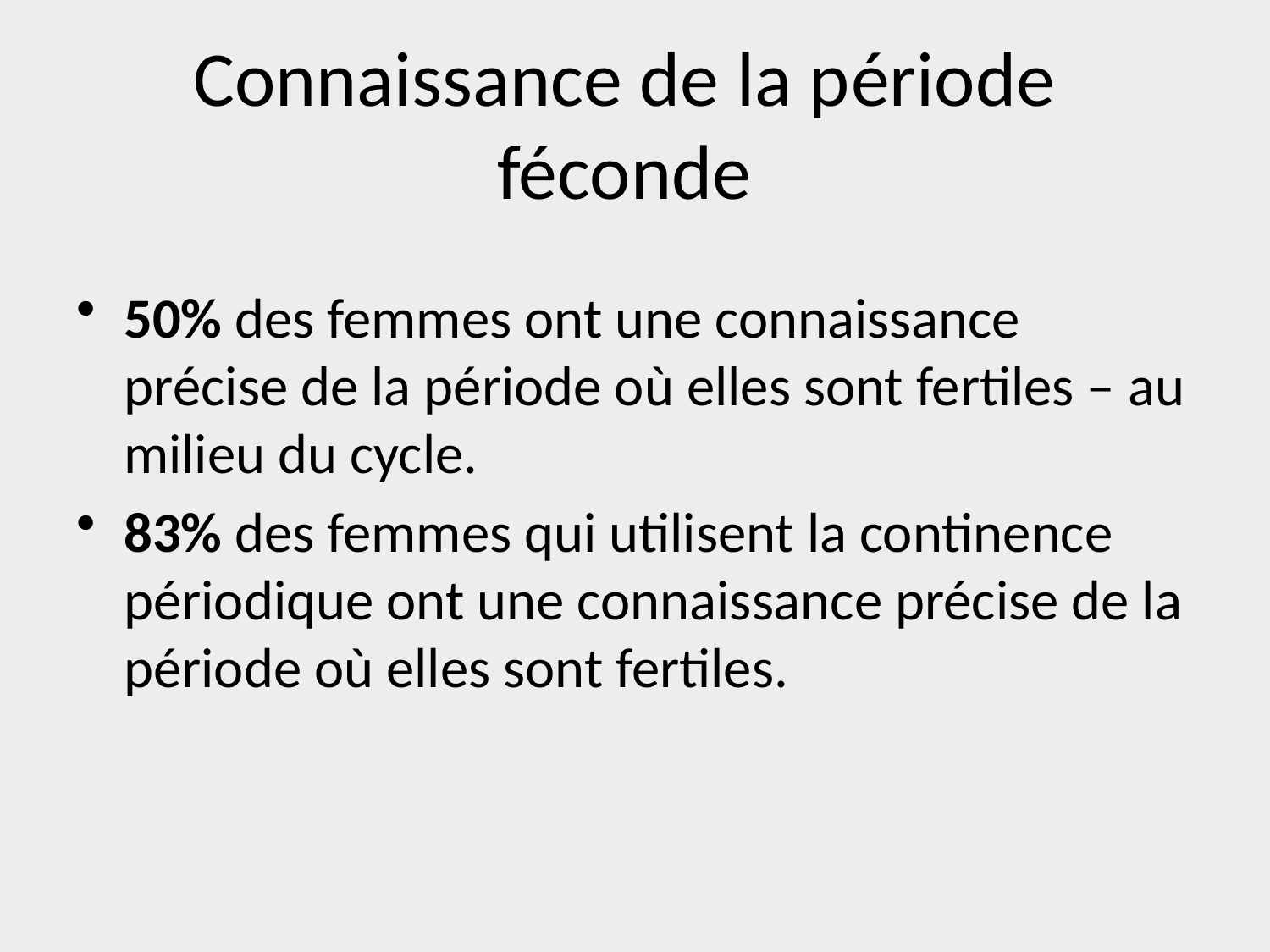

# Connaissance de la période féconde
50% des femmes ont une connaissance précise de la période où elles sont fertiles – au milieu du cycle.
83% des femmes qui utilisent la continence périodique ont une connaissance précise de la période où elles sont fertiles.